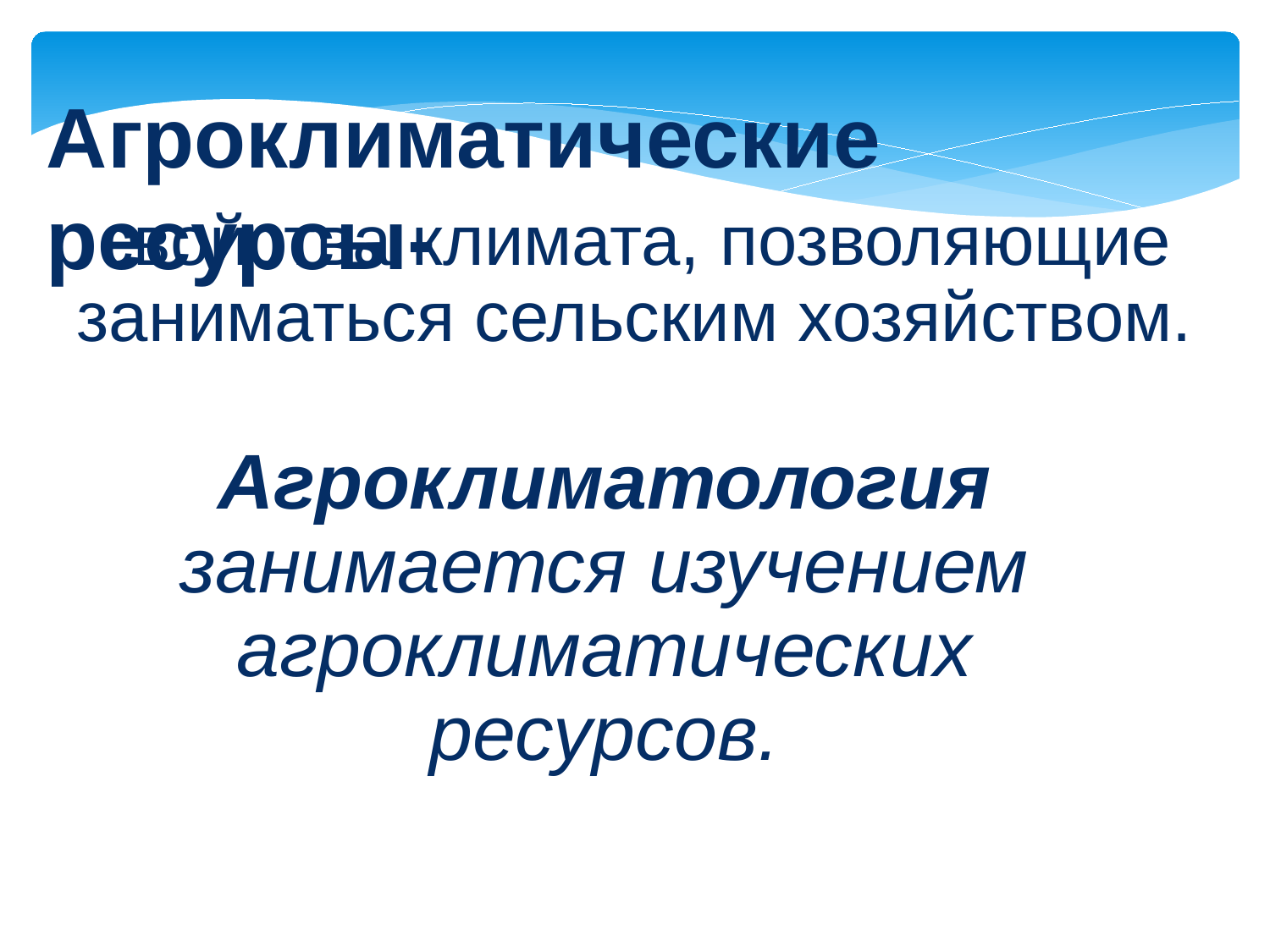

Агроклиматические ресурсы-
свойства климата, позволяющие заниматься сельским хозяйством.
Агроклиматология занимается изучением агроклиматических ресурсов.